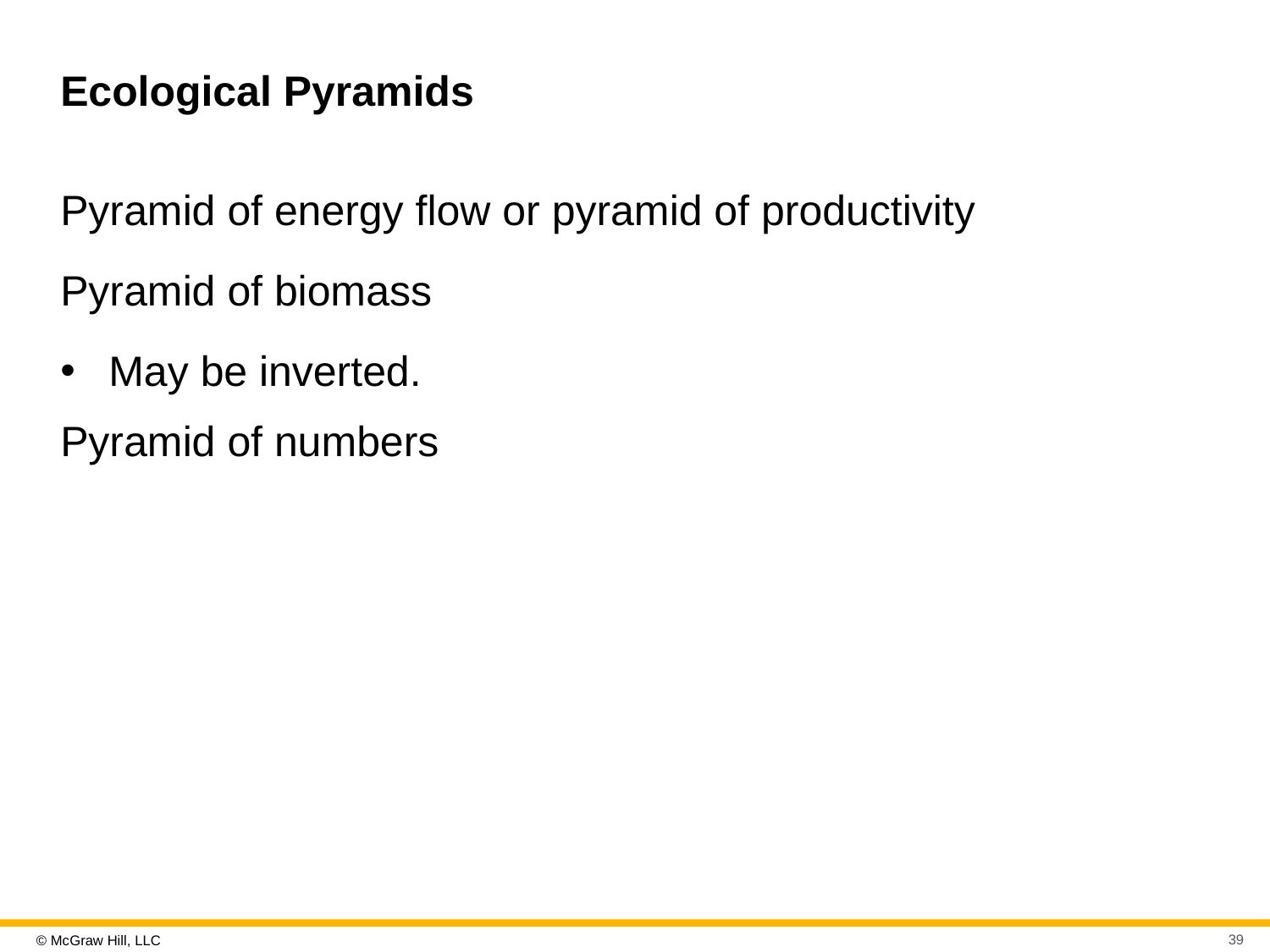

# Ecological Pyramids
Pyramid of energy flow or pyramid of productivity
Pyramid of biomass
May be inverted.
Pyramid of numbers
39